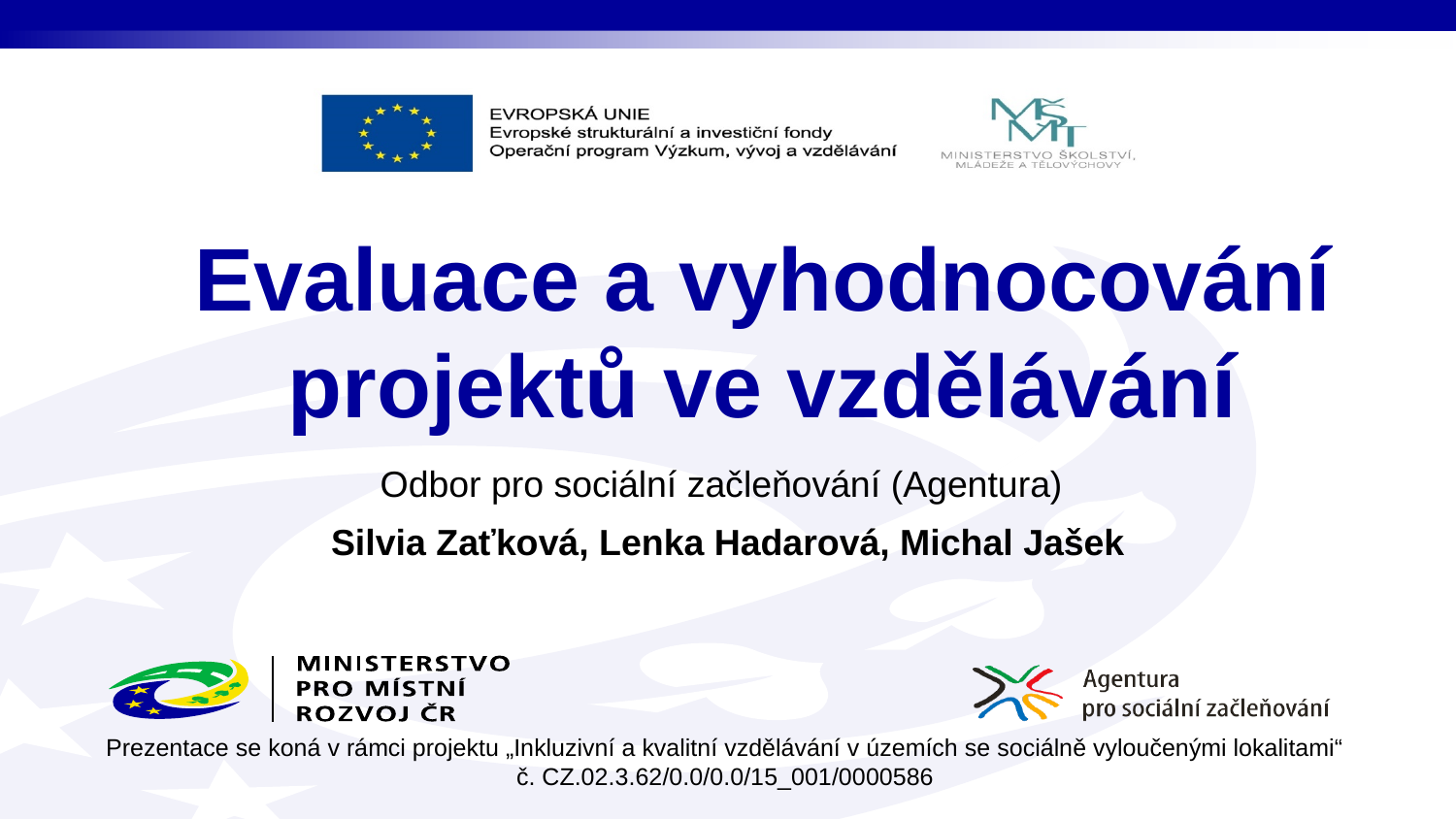

# Evaluace a vyhodnocování projektů ve vzdělávání
Silvia Zaťková, Lenka Hadarová, Michal Jašek